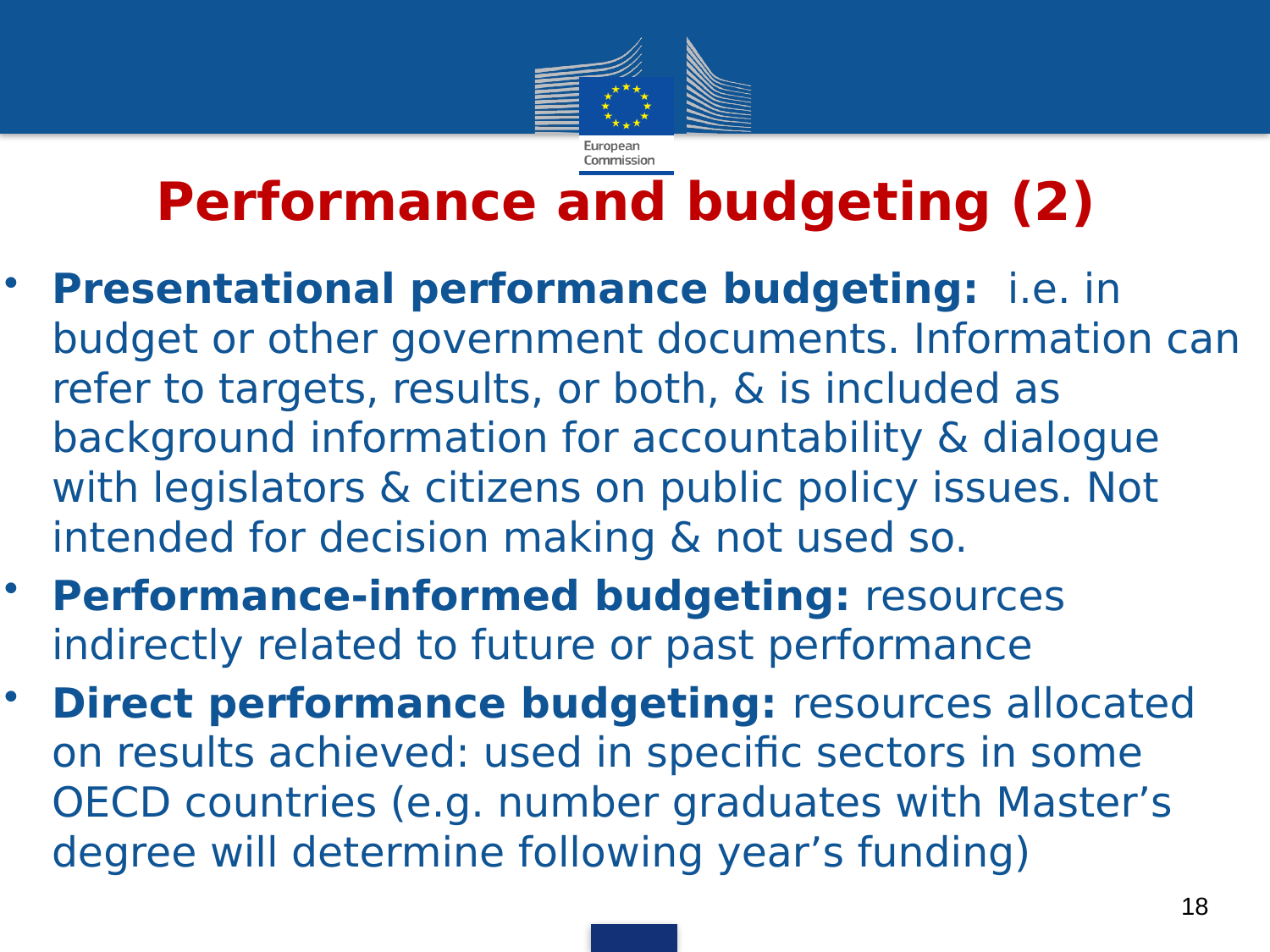

# Performance and budgeting (2)
Presentational performance budgeting:  i.e. in budget or other government documents. Information can refer to targets, results, or both, & is included as background information for accountability & dialogue with legislators & citizens on public policy issues. Not intended for decision making & not used so.
Performance-informed budgeting: resources indirectly related to future or past performance
Direct performance budgeting: resources allocated on results achieved: used in specific sectors in some OECD countries (e.g. number graduates with Master’s degree will determine following year’s funding)

18